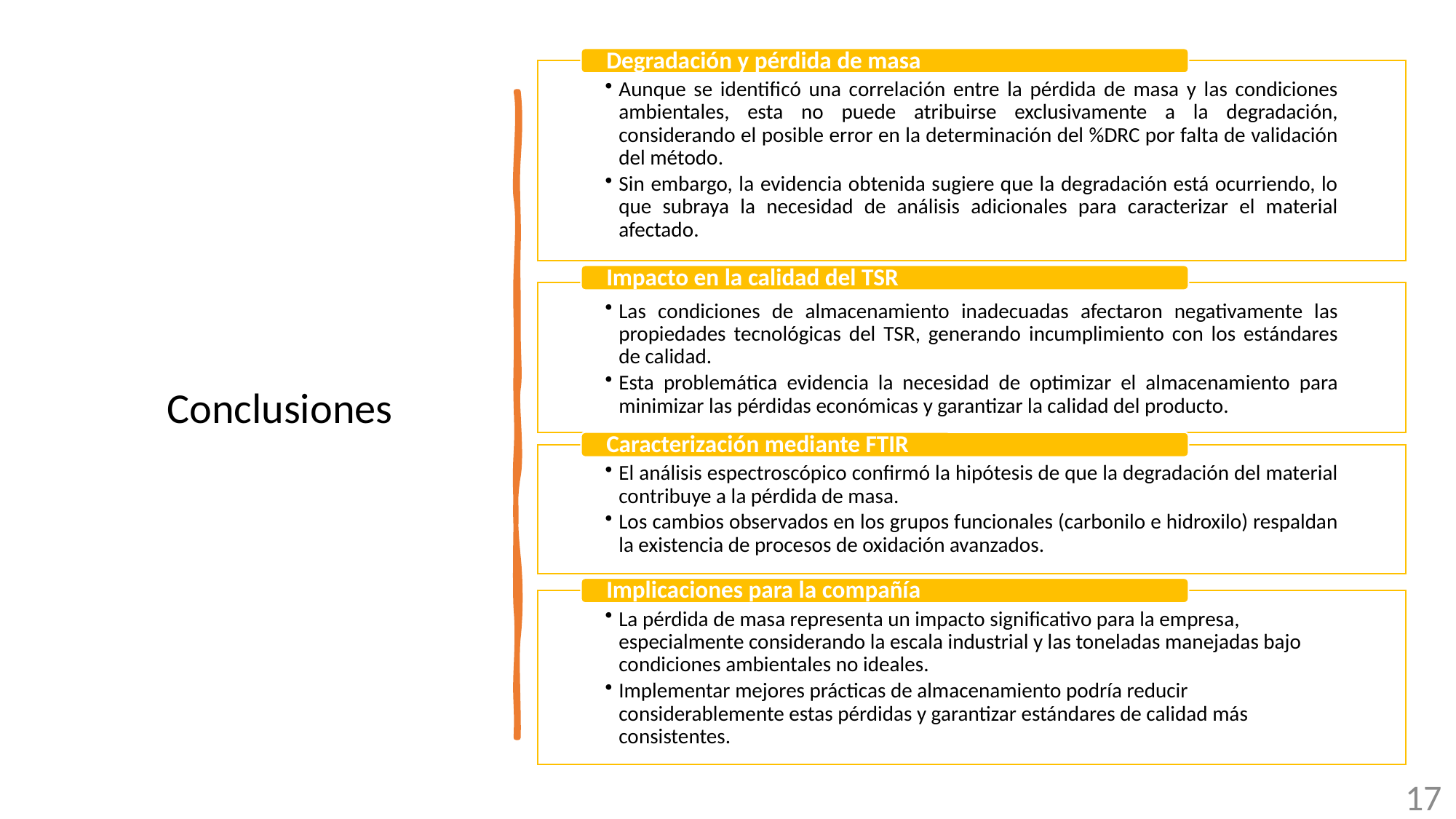

Aunque se identificó una correlación entre la pérdida de masa y las condiciones ambientales, esta no puede atribuirse exclusivamente a la degradación, considerando el posible error en la determinación del %DRC por falta de validación del método.
Sin embargo, la evidencia obtenida sugiere que la degradación está ocurriendo, lo que subraya la necesidad de análisis adicionales para caracterizar el material afectado.
Degradación y pérdida de masa
Las condiciones de almacenamiento inadecuadas afectaron negativamente las propiedades tecnológicas del TSR, generando incumplimiento con los estándares de calidad.
Esta problemática evidencia la necesidad de optimizar el almacenamiento para minimizar las pérdidas económicas y garantizar la calidad del producto.
Impacto en la calidad del TSR
El análisis espectroscópico confirmó la hipótesis de que la degradación del material contribuye a la pérdida de masa.
Los cambios observados en los grupos funcionales (carbonilo e hidroxilo) respaldan la existencia de procesos de oxidación avanzados.
Caracterización mediante FTIR
La pérdida de masa representa un impacto significativo para la empresa, especialmente considerando la escala industrial y las toneladas manejadas bajo condiciones ambientales no ideales.
Implementar mejores prácticas de almacenamiento podría reducir considerablemente estas pérdidas y garantizar estándares de calidad más consistentes.
Implicaciones para la compañía
# Conclusiones

17